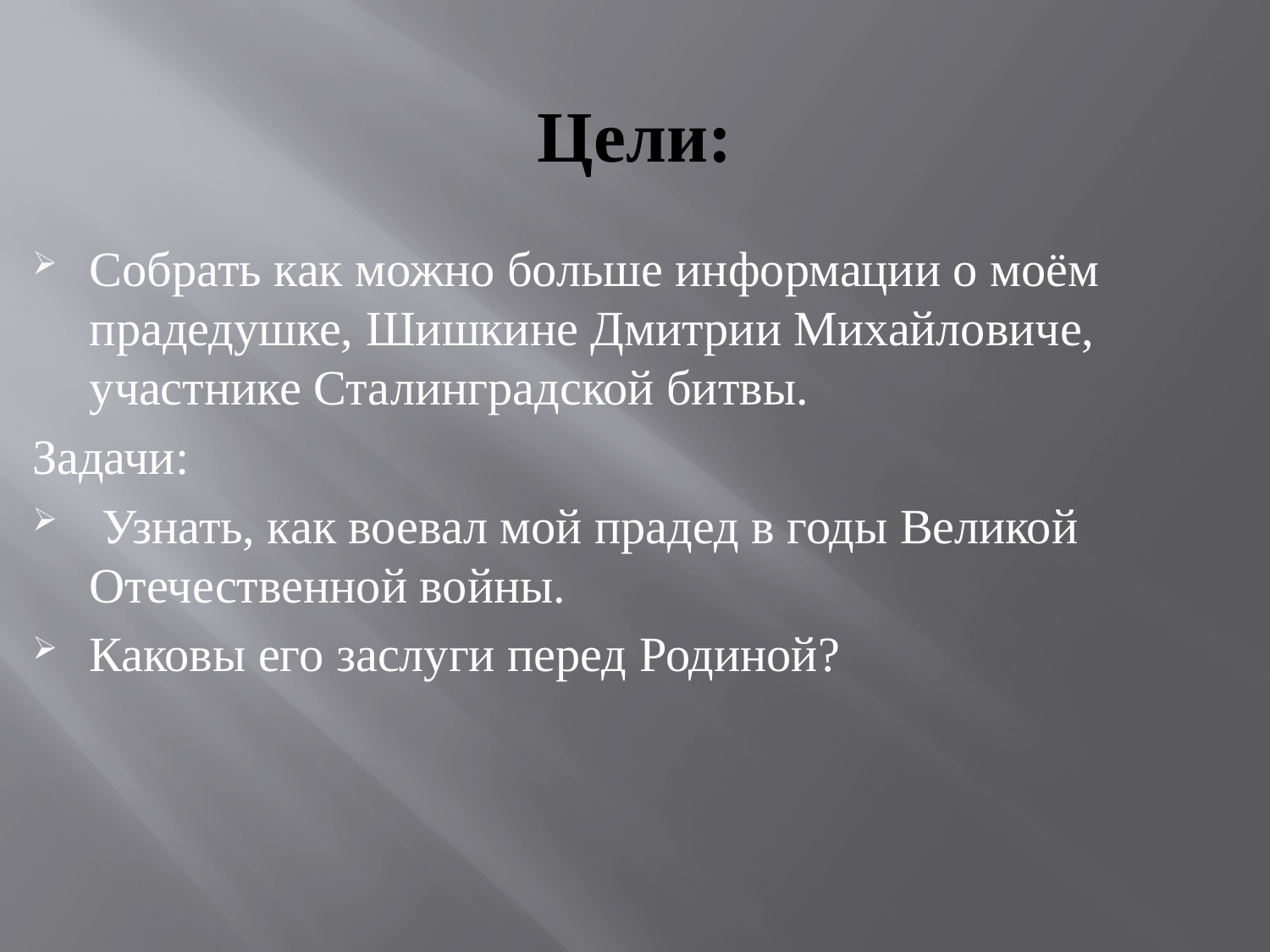

# Цели:
Собрать как можно больше информации о моём прадедушке, Шишкине Дмитрии Михайловиче, участнике Сталинградской битвы.
Задачи:
 Узнать, как воевал мой прадед в годы Великой Отечественной войны.
Каковы его заслуги перед Родиной?